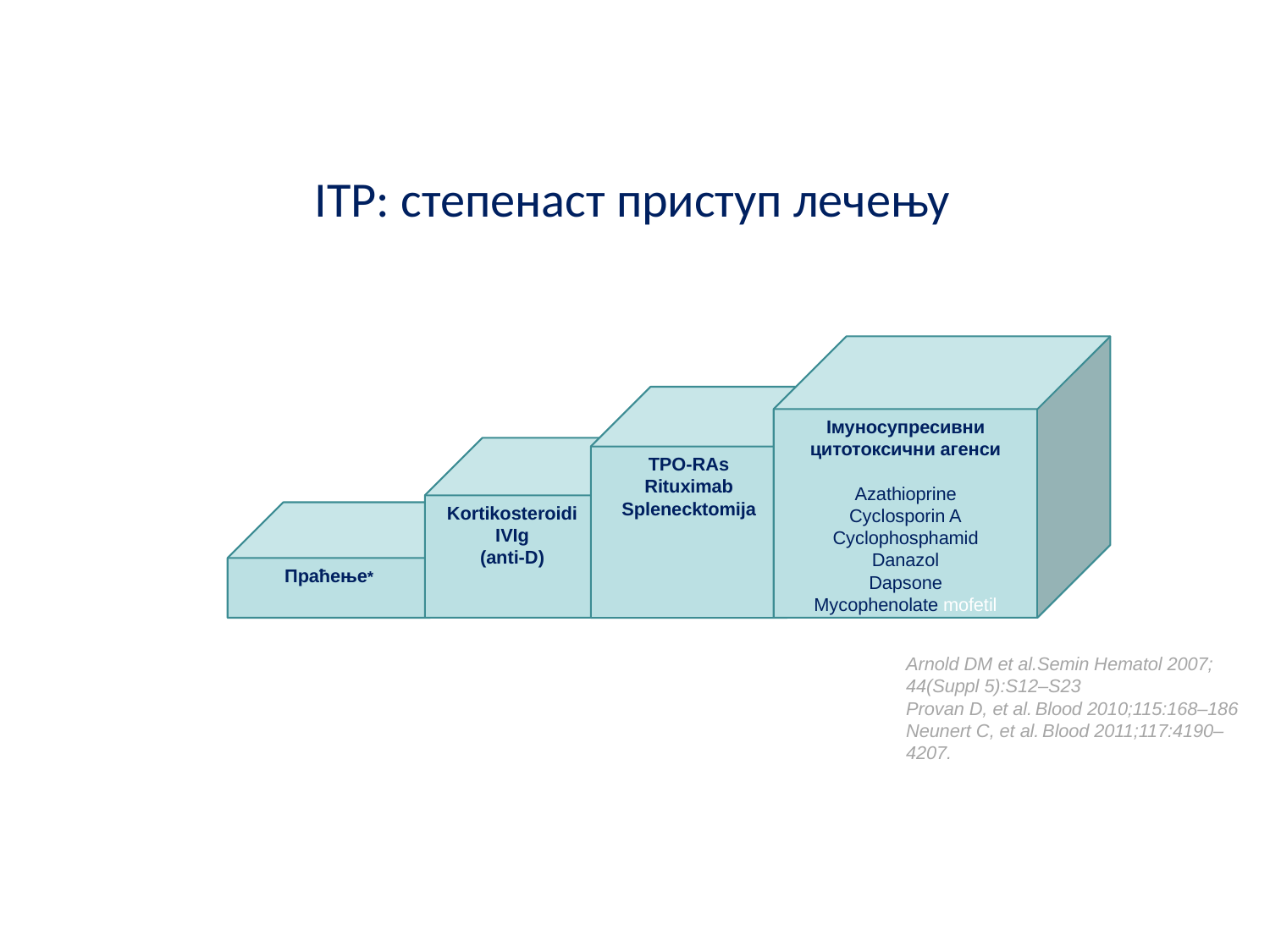

# ITP: степенаст приступ лечењу
Iмуносупресивни цитотоксични агенси

Azathioprine
Cyclosporin A
Cyclophosphamid
Danazol
Dapsone
Mycophenolate mofetil
alkaloid regimens
TPO-RAs
Rituximab
Splenecktomija

Kortikosteroidi
IVIg
(anti-D)
Праћење*

Arnold DM et al.Semin Hematol 2007;
44(Suppl 5):S12–S23
Provan D, et al. Blood 2010;115:168–186
Neunert C, et al. Blood 2011;117:4190–4207.